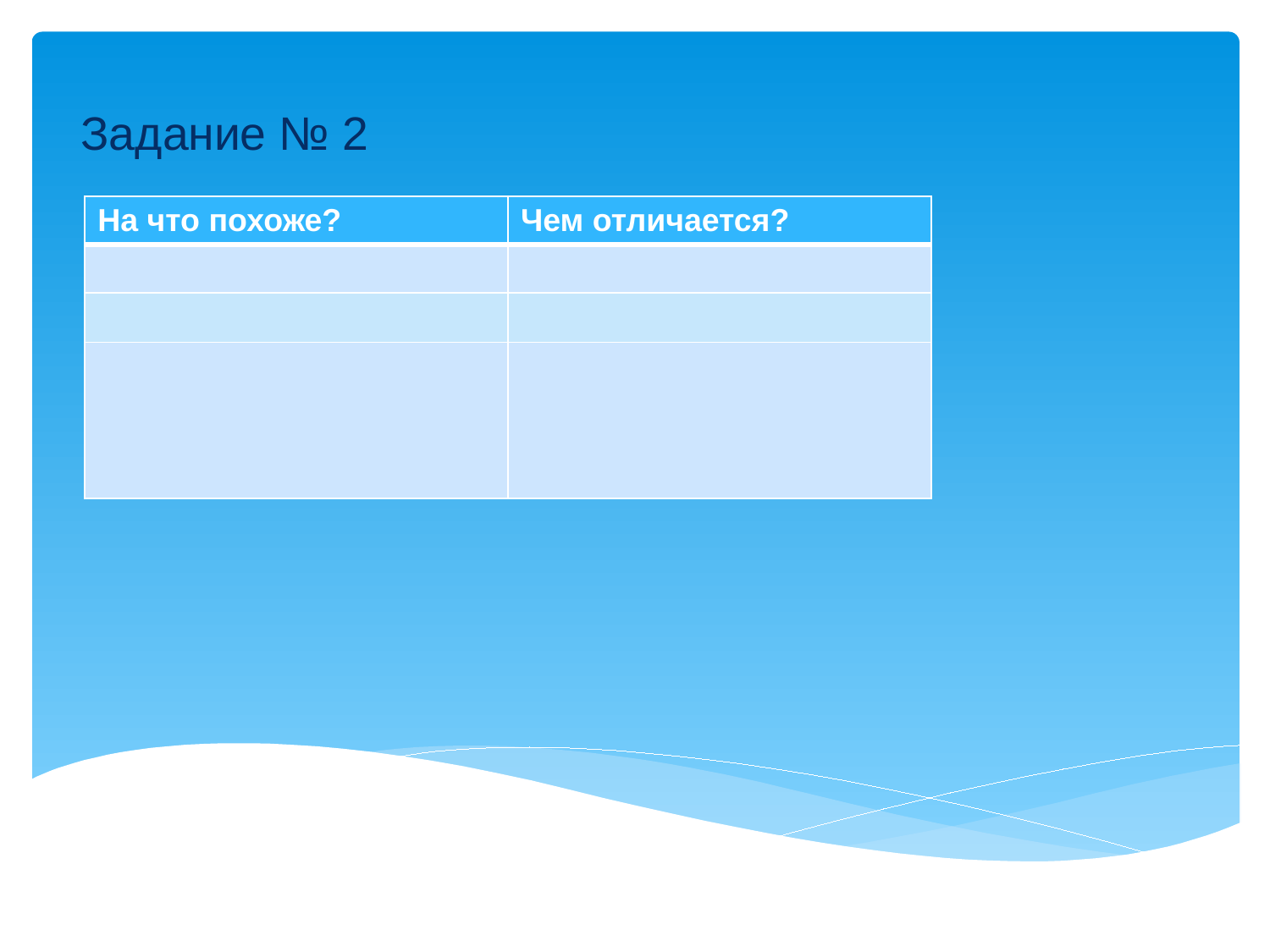

# Задание № 2
| На что похоже? | Чем отличается? |
| --- | --- |
|  |  |
|  |  |
|  |  |